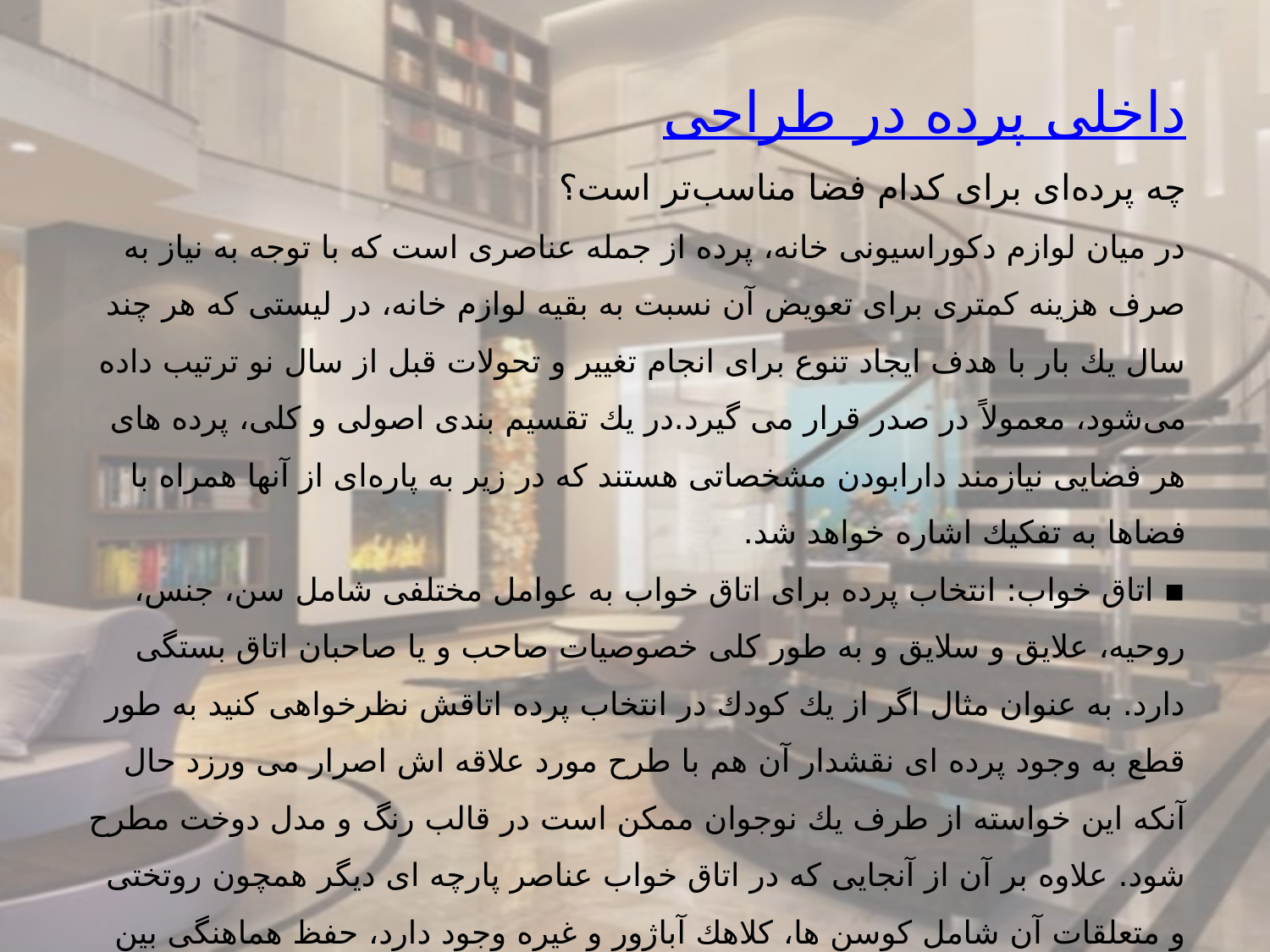

پرده در طراحی داخلی
چه پرده‌ای برای كدام فضا مناسب‌تر است؟
در میان لوازم دكوراسیونی خانه، پرده از جمله عناصری است كه با توجه به نیاز به صرف هزینه كمتری برای تعویض آن نسبت به بقیه لوازم خانه، در لیستی كه هر چند سال یك بار با هدف ایجاد تنوع برای انجام تغییر و تحولات قبل از سال نو ترتیب داده می‌شود، معمولاً در صدر قرار می گیرد.در یك تقسیم بندی اصولی و كلی، پرده های هر فضایی نیازمند دارابودن مشخصاتی هستند كه در زیر به پاره‌ای از آنها همراه با فضاها به تفكیك اشاره خواهد شد.
▪ اتاق خواب: انتخاب پرده برای اتاق خواب به عوامل مختلفی شامل سن، جنس، روحیه، علایق و سلایق و به طور كلی خصوصیات صاحب و یا صاحبان اتاق بستگی دارد. به عنوان مثال اگر از یك كودك در انتخاب پرده اتاقش نظرخواهی كنید به طور قطع به وجود پرده ای نقشدار آن هم با طرح مورد علاقه اش اصرار می ورزد حال آنكه این خواسته از طرف یك نوجوان ممكن است در قالب رنگ و مدل دوخت مطرح شود. علاوه بر آن از آنجایی كه در اتاق خواب عناصر پارچه ای دیگر همچون روتختی و متعلقات آن شامل كوسن ها، كلاهك آباژور و غیره وجود دارد، حفظ هماهنگی بین رنگ و نقش آنها و پرده از جمله مسائلی است كه هنگام انتخاب پرده می بایست، مورد توجه قرار گیرد.